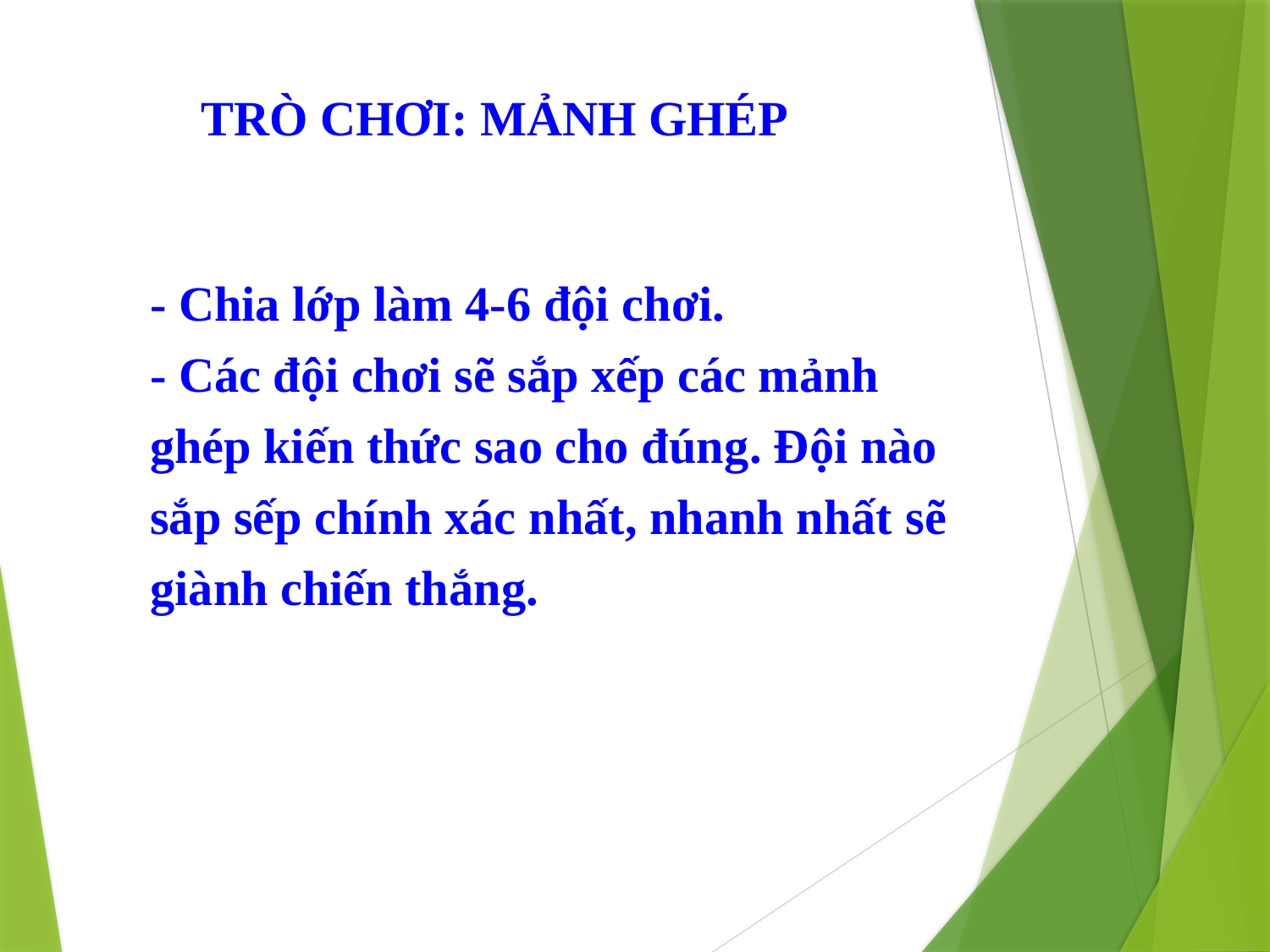

TRÒ CHƠI: MẢNH GHÉP
- Chia lớp làm 4-6 đội chơi.
- Các đội chơi sẽ sắp xếp các mảnh ghép kiến thức sao cho đúng. Đội nào sắp sếp chính xác nhất, nhanh nhất sẽ giành chiến thắng.